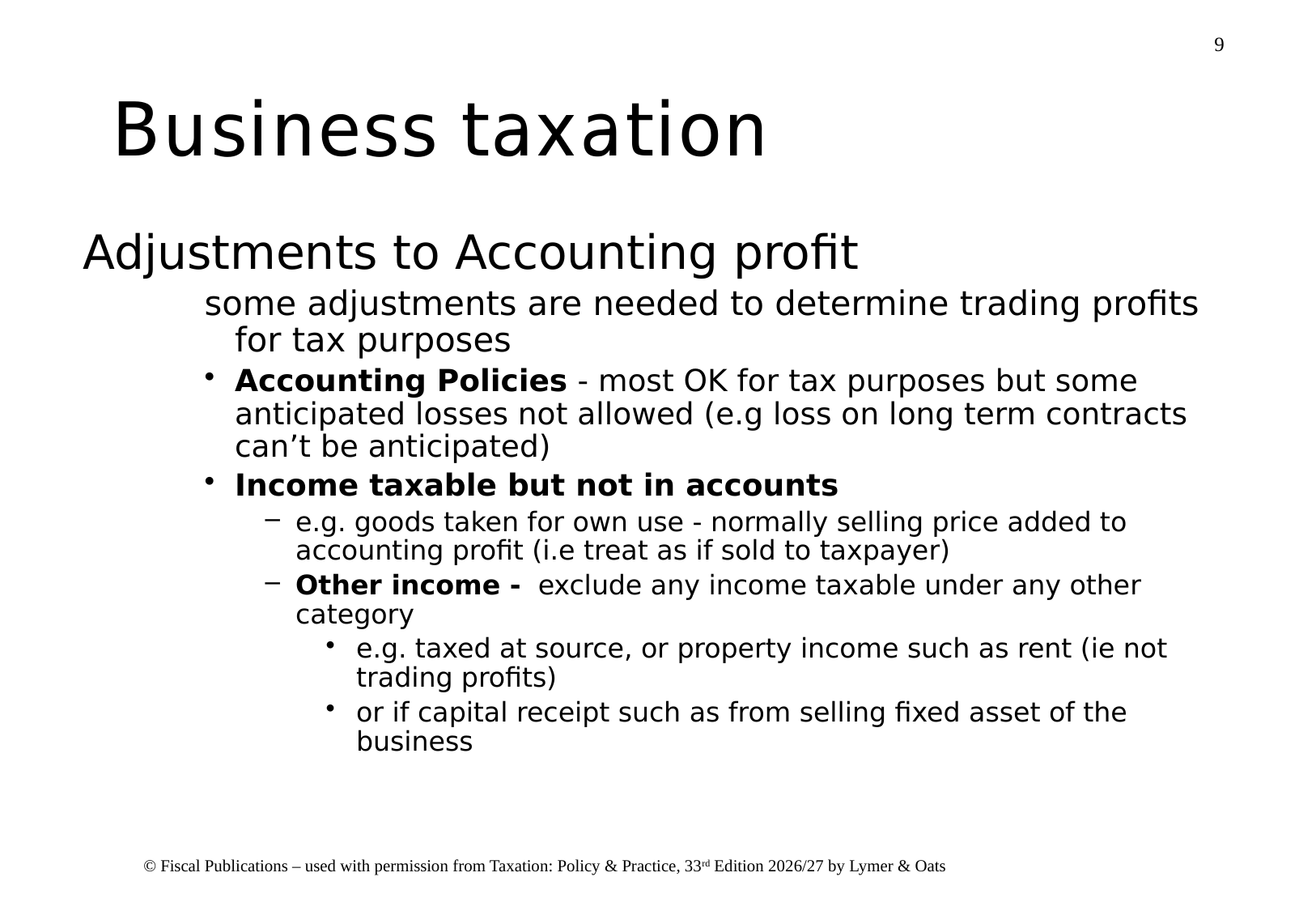

# Business taxation
Adjustments to Accounting profit
some adjustments are needed to determine trading profits for tax purposes
Accounting Policies - most OK for tax purposes but some anticipated losses not allowed (e.g loss on long term contracts can’t be anticipated)
Income taxable but not in accounts
e.g. goods taken for own use - normally selling price added to accounting profit (i.e treat as if sold to taxpayer)
Other income -  exclude any income taxable under any other category
e.g. taxed at source, or property income such as rent (ie not trading profits)
or if capital receipt such as from selling fixed asset of the business